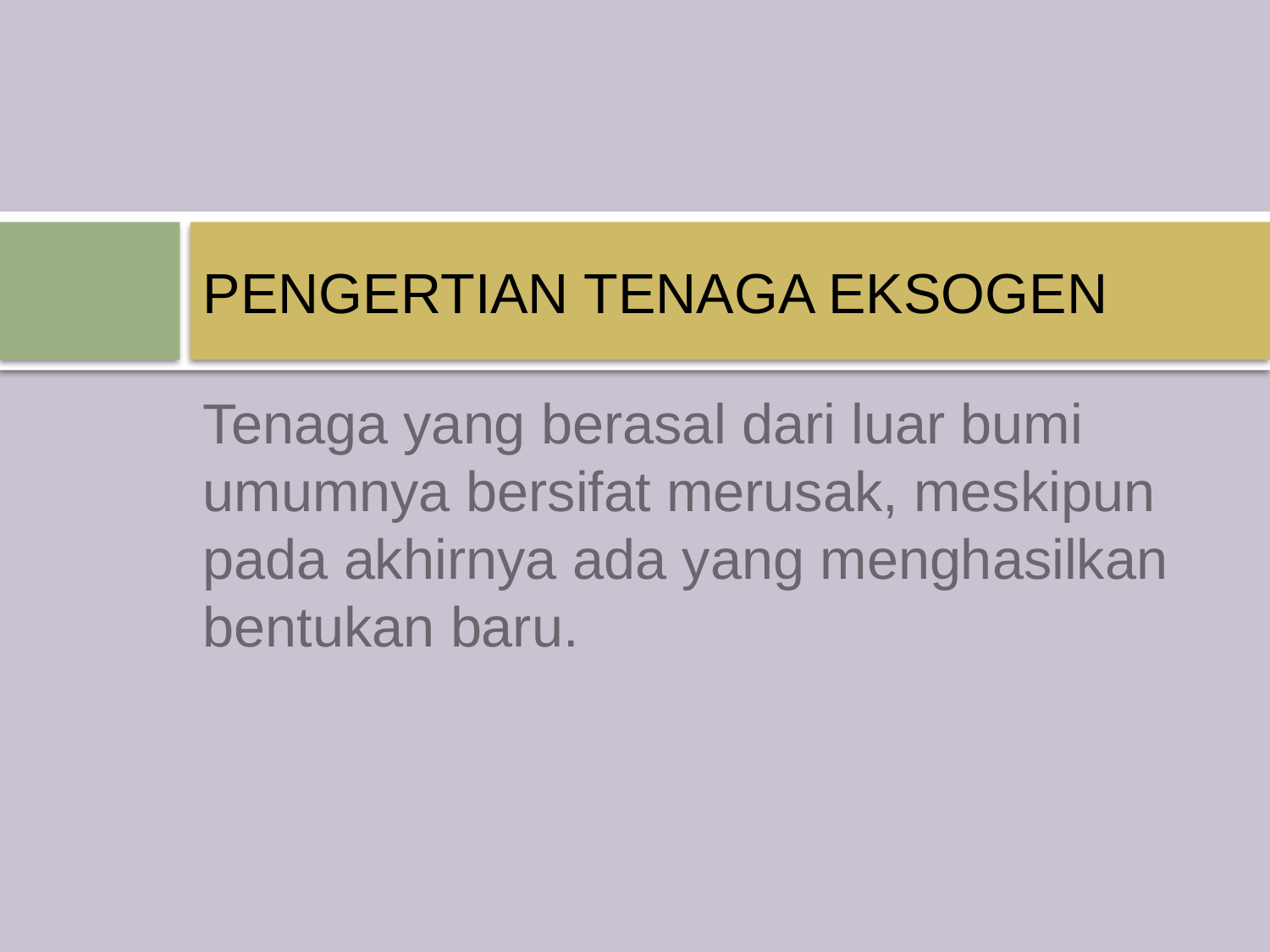

# PENGERTIAN TENAGA EKSOGEN
Tenaga yang berasal dari luar bumi umumnya bersifat merusak, meskipun pada akhirnya ada yang menghasilkan bentukan baru.